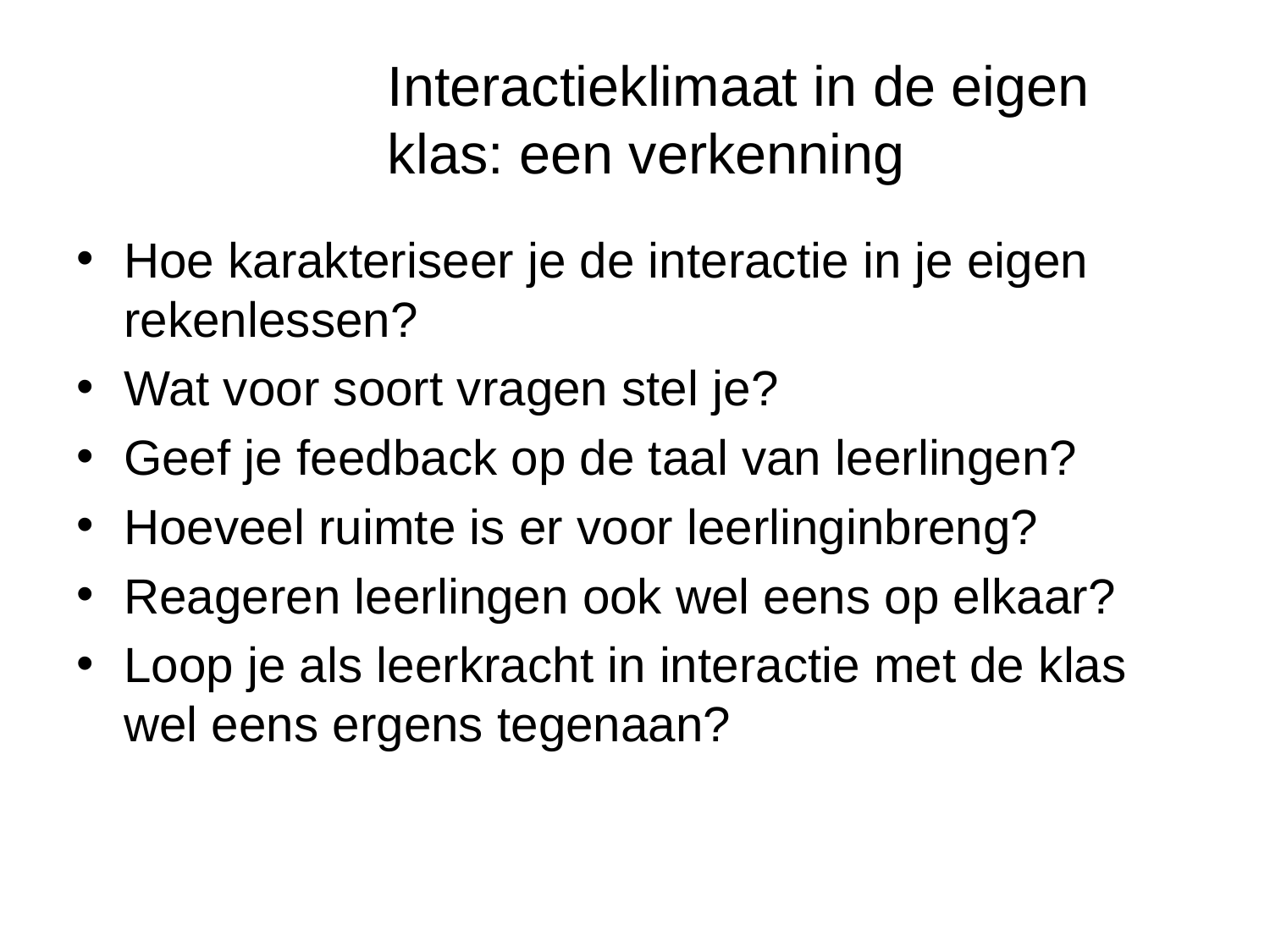

# Interactieklimaat in de eigen klas: een verkenning
Hoe karakteriseer je de interactie in je eigen rekenlessen?
Wat voor soort vragen stel je?
Geef je feedback op de taal van leerlingen?
Hoeveel ruimte is er voor leerlinginbreng?
Reageren leerlingen ook wel eens op elkaar?
Loop je als leerkracht in interactie met de klas wel eens ergens tegenaan?